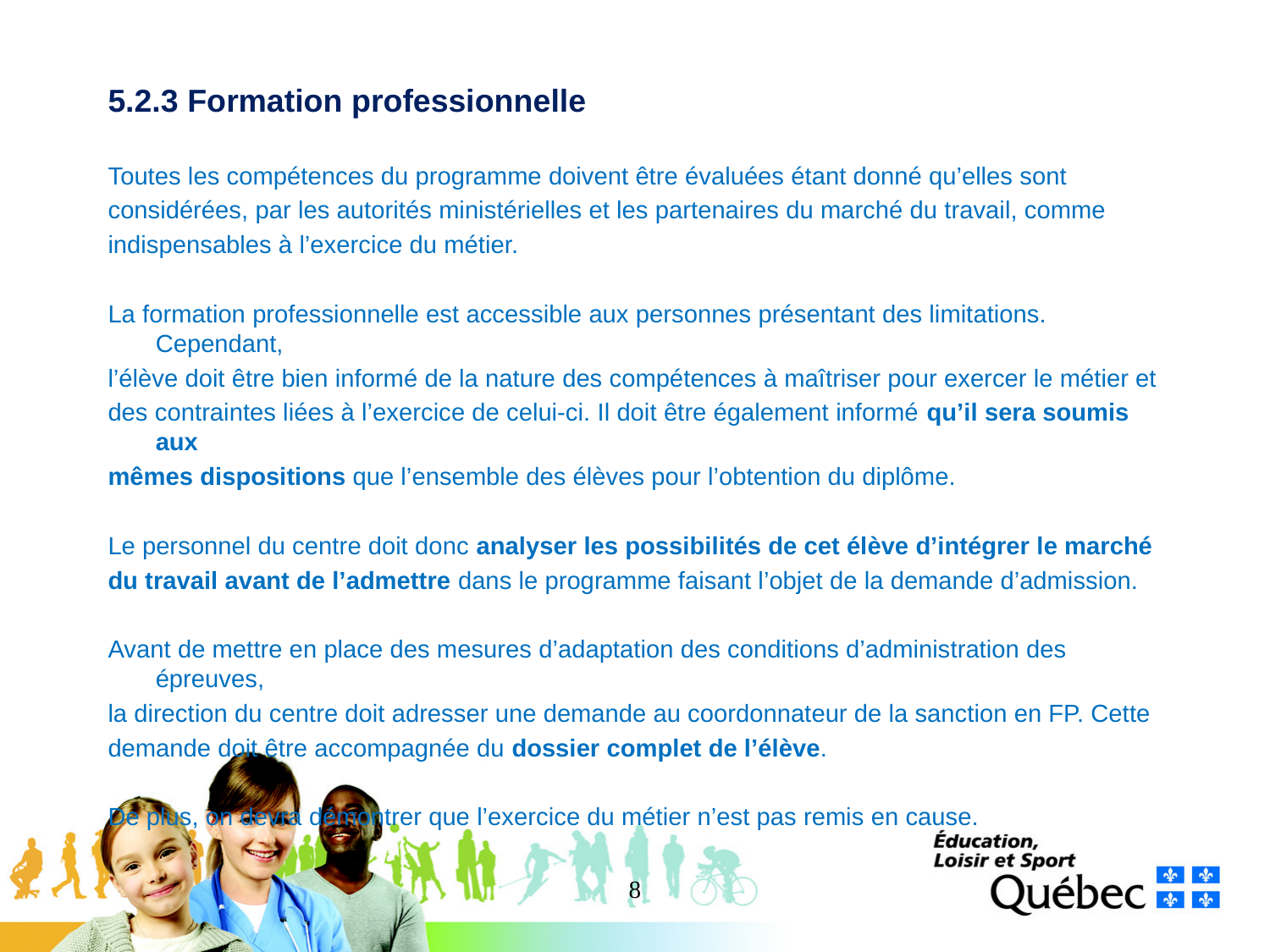

# 5.2.3 Formation professionnelle

Toutes les compétences du programme doivent être évaluées étant donné qu’elles sont
considérées, par les autorités ministérielles et les partenaires du marché du travail, comme
indispensables à l’exercice du métier.

La formation professionnelle est accessible aux personnes présentant des limitations. Cependant,
l’élève doit être bien informé de la nature des compétences à maîtriser pour exercer le métier et
des contraintes liées à l’exercice de celui-ci. Il doit être également informé qu’il sera soumis aux
mêmes dispositions que l’ensemble des élèves pour l’obtention du diplôme.

Le personnel du centre doit donc analyser les possibilités de cet élève d’intégrer le marché
du travail avant de l’admettre dans le programme faisant l’objet de la demande d’admission.

Avant de mettre en place des mesures d’adaptation des conditions d’administration des épreuves,
la direction du centre doit adresser une demande au coordonnateur de la sanction en FP. Cette
demande doit être accompagnée du dossier complet de l’élève.

De plus, on devra démontrer que l’exercice du métier n’est pas remis en cause.
8